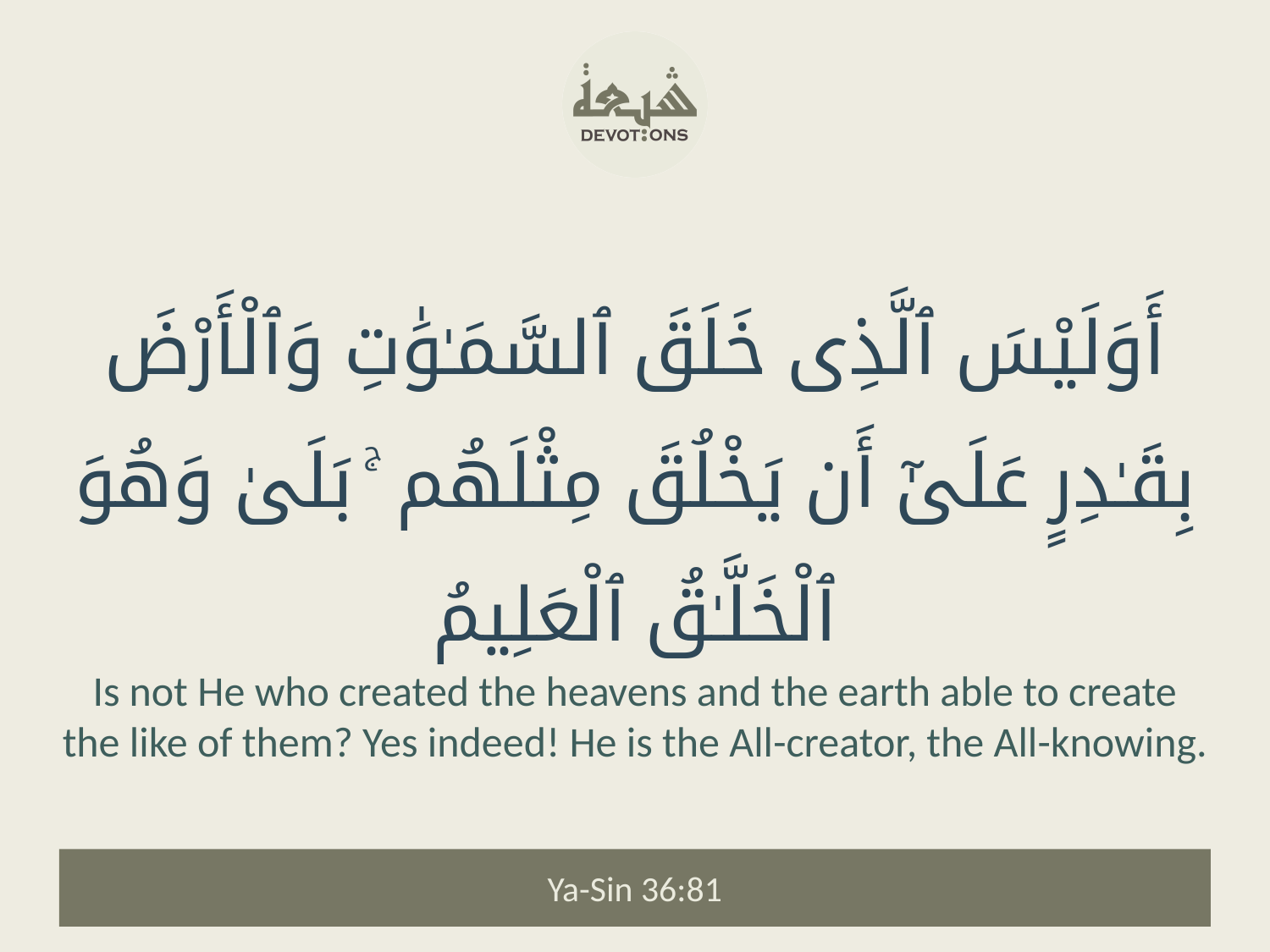

أَوَلَيْسَ ٱلَّذِى خَلَقَ ٱلسَّمَـٰوَٰتِ وَٱلْأَرْضَ بِقَـٰدِرٍ عَلَىٰٓ أَن يَخْلُقَ مِثْلَهُم ۚ بَلَىٰ وَهُوَ ٱلْخَلَّـٰقُ ٱلْعَلِيمُ
Is not He who created the heavens and the earth able to create the like of them? Yes indeed! He is the All-creator, the All-knowing.
Ya-Sin 36:81